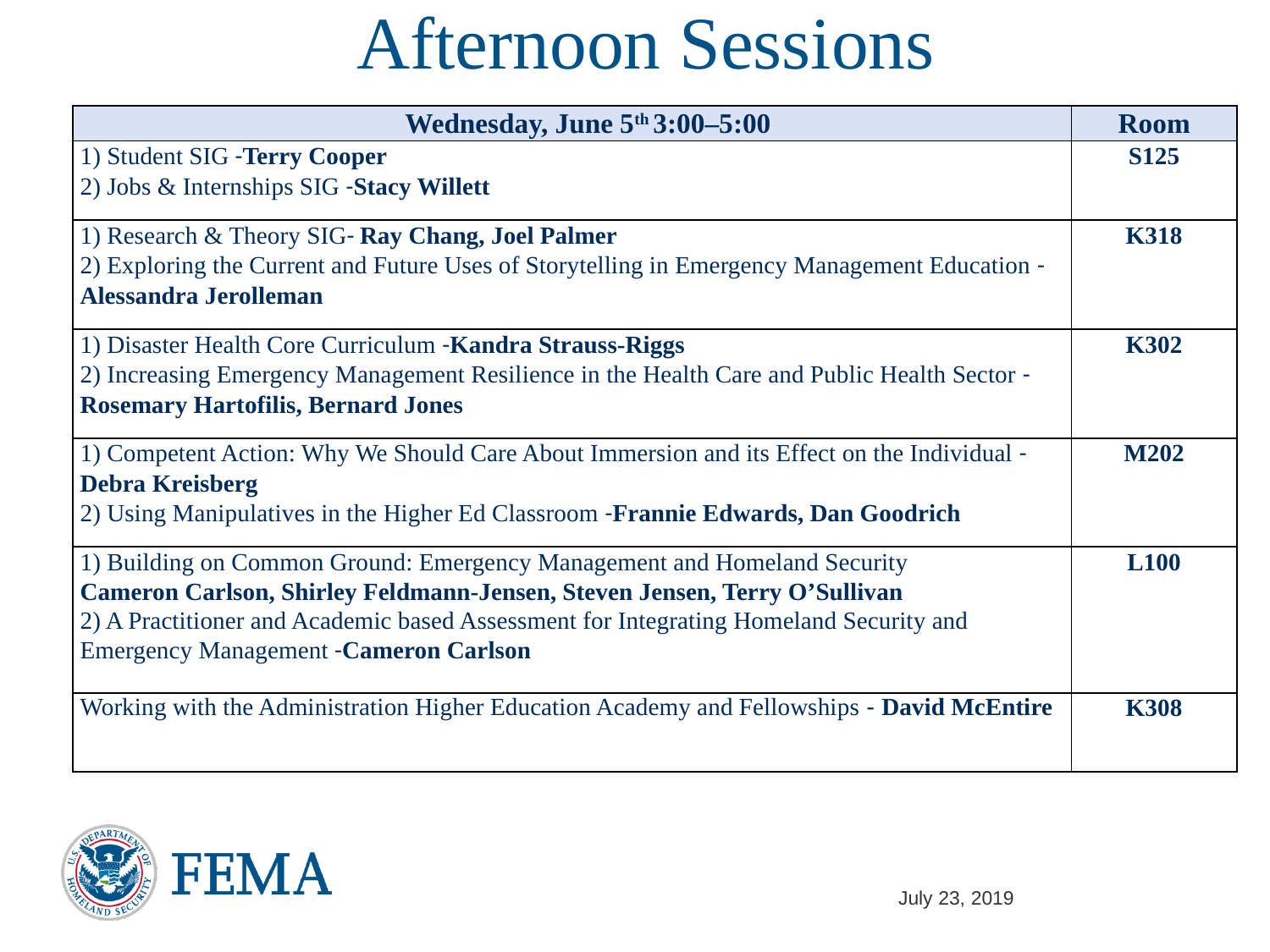

# Afternoon Sessions
| Wednesday, June 5th 3:00–5:00 | Room |
| --- | --- |
| 1) Student SIG -Terry Cooper 2) Jobs & Internships SIG -Stacy Willett | S125 |
| 1) Research & Theory SIG- Ray Chang, Joel Palmer 2) Exploring the Current and Future Uses of Storytelling in Emergency Management Education -Alessandra Jerolleman | K318 |
| 1) Disaster Health Core Curriculum -Kandra Strauss-Riggs 2) Increasing Emergency Management Resilience in the Health Care and Public Health Sector - Rosemary Hartofilis, Bernard Jones | K302 |
| 1) Competent Action: Why We Should Care About Immersion and its Effect on the Individual -Debra Kreisberg 2) Using Manipulatives in the Higher Ed Classroom -Frannie Edwards, Dan Goodrich | M202 |
| 1) Building on Common Ground: Emergency Management and Homeland Security Cameron Carlson, Shirley Feldmann-Jensen, Steven Jensen, Terry O’Sullivan 2) A Practitioner and Academic based Assessment for Integrating Homeland Security and Emergency Management -Cameron Carlson | L100 |
| Working with the Administration Higher Education Academy and Fellowships - David McEntire | K308 |